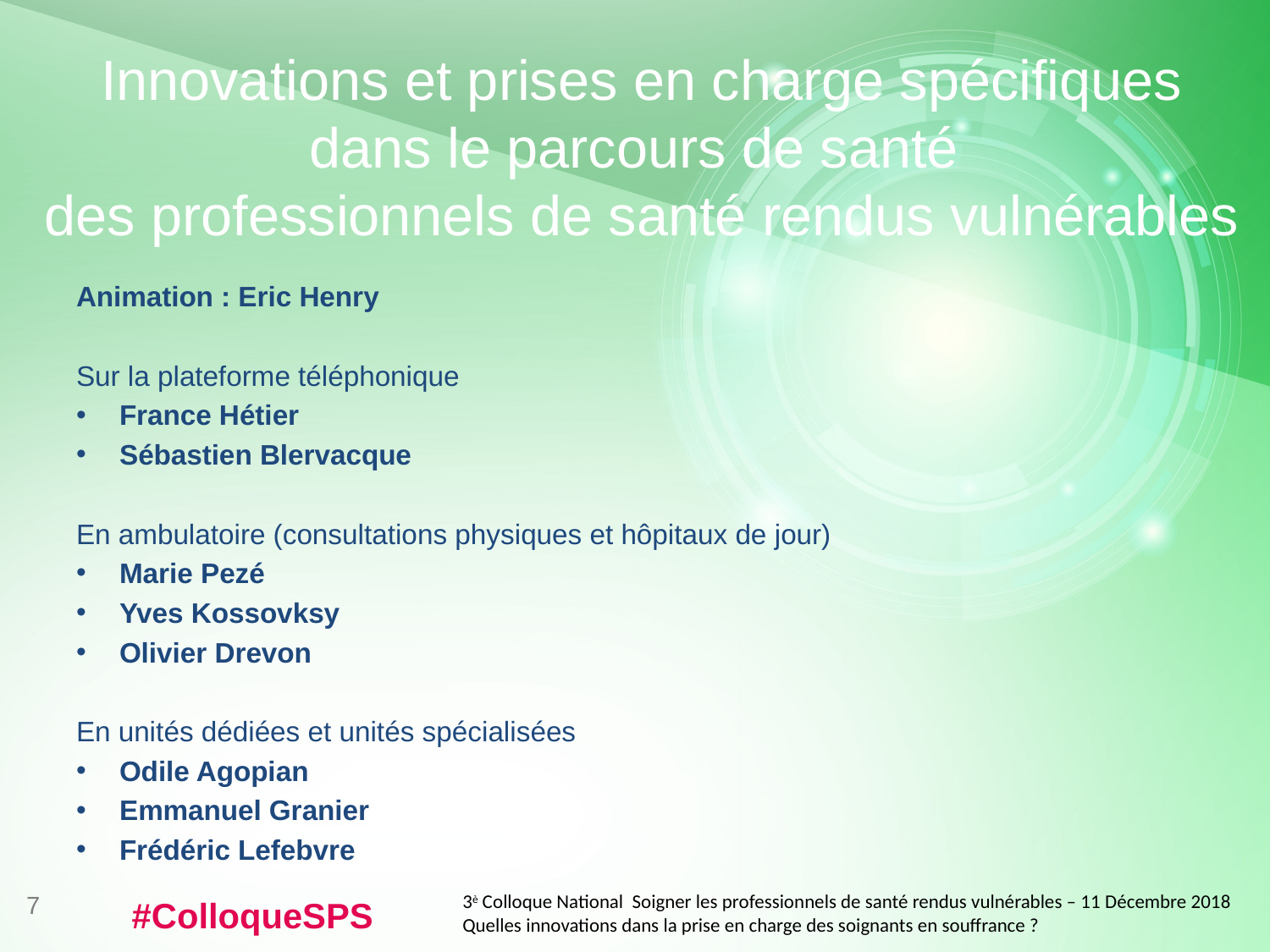

# Innovations et prises en charge spécifiques dans le parcours de santé des professionnels de santé rendus vulnérables
Animation : Eric Henry

Sur la plateforme téléphonique
France Hétier
Sébastien Blervacque

En ambulatoire (consultations physiques et hôpitaux de jour)
Marie Pezé
Yves Kossovksy
Olivier Drevon

En unités dédiées et unités spécialisées
Odile Agopian
Emmanuel Granier
Frédéric Lefebvre

3è Colloque National  Soigner les professionnels de santé rendus vulnérables – 11 Décembre 2018
Quelles innovations dans la prise en charge des soignants en souffrance ?
7
#ColloqueSPS